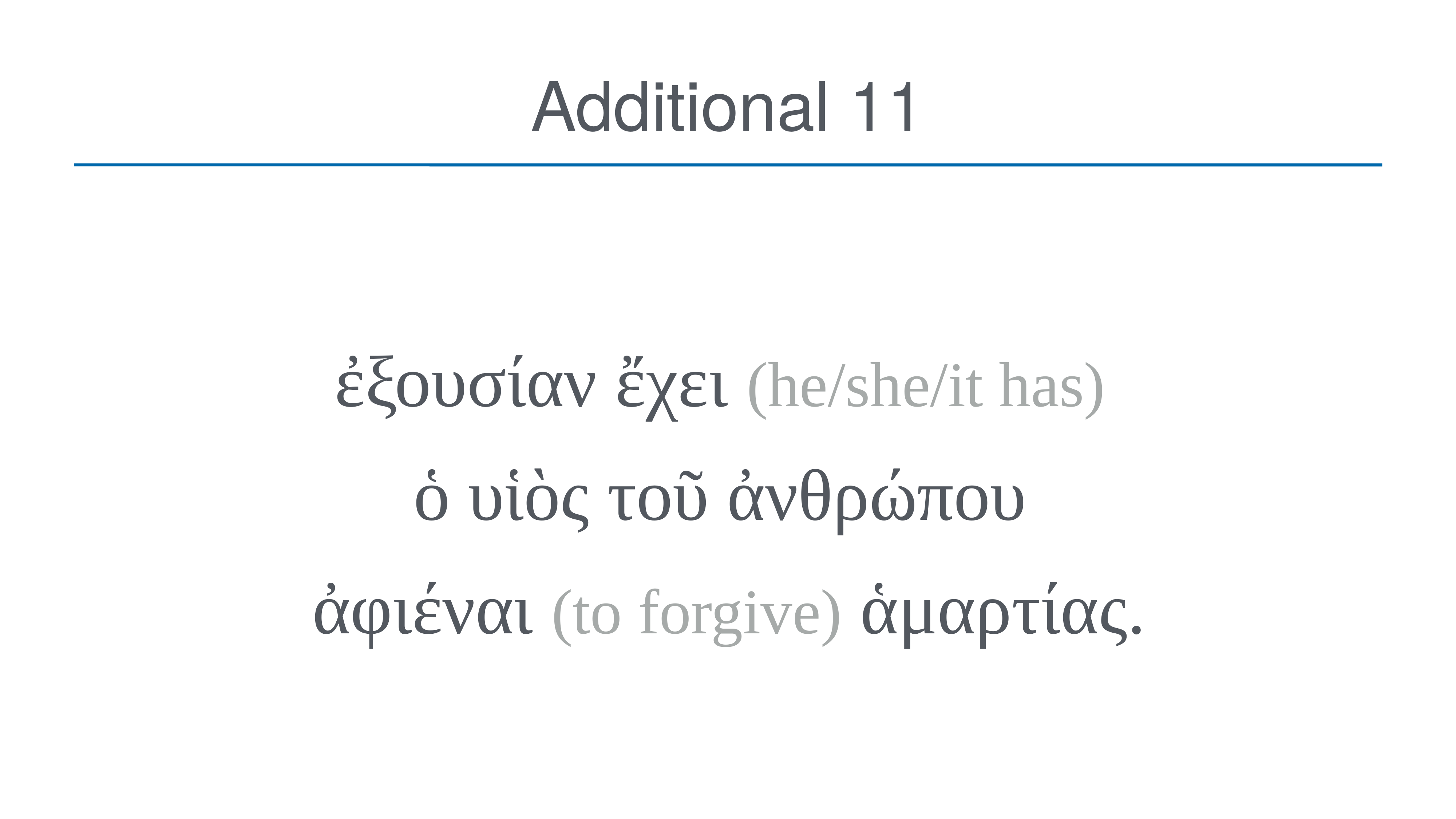

# Additional 11
ἐξουσίαν ἔχει (he/she/it has)
ὁ υἱὸς τοῦ ἀνθρώπου
ἀφιέναι (to forgive) ἁμαρτίας.